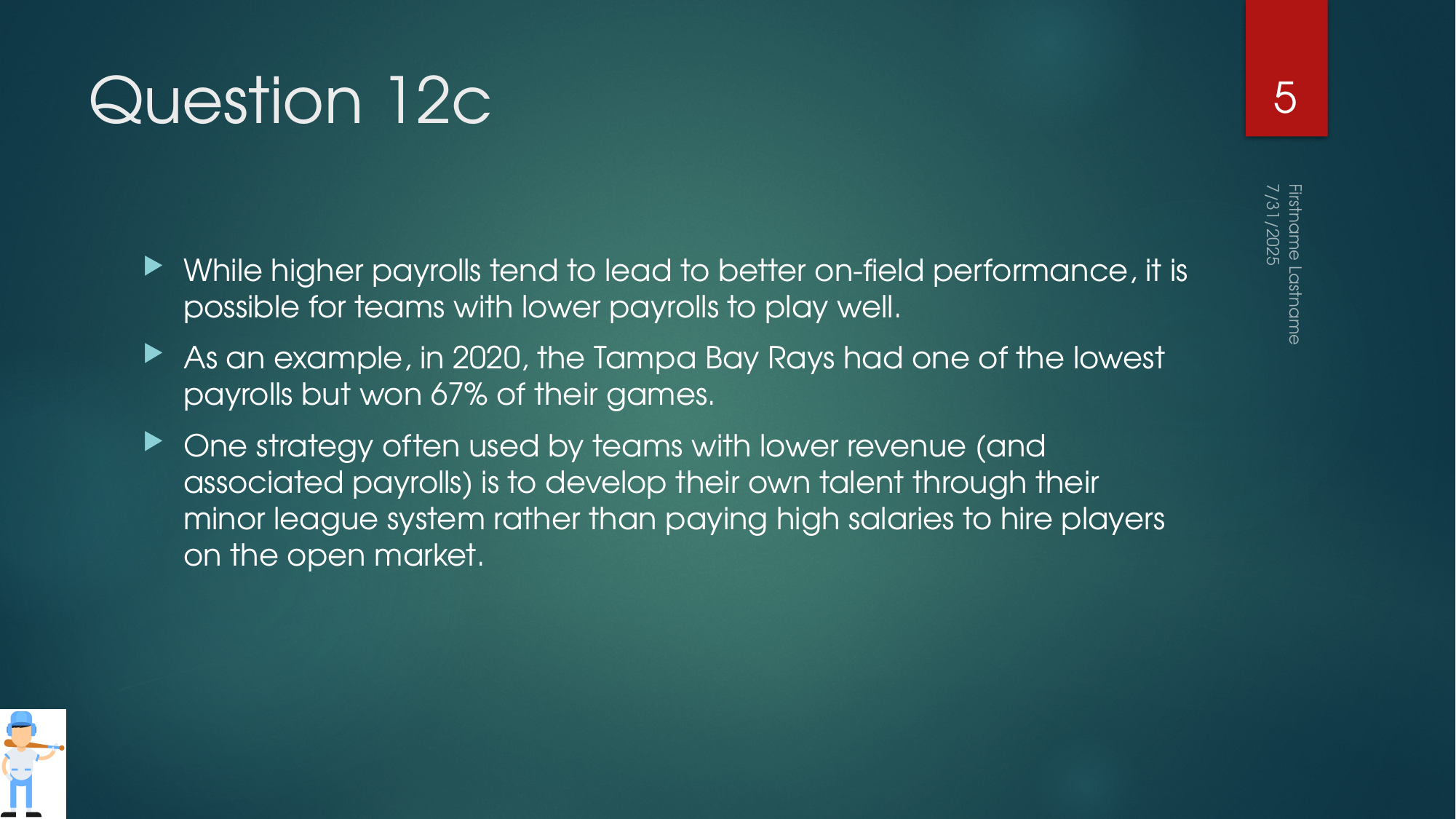

5
# Question 12c
7/31/2025
While higher payrolls tend to lead to better on-field performance, it is possible for teams with lower payrolls to play well.
As an example, in 2020, the Tampa Bay Rays had one of the lowest payrolls but won 67% of their games.
One strategy often used by teams with lower revenue (and associated payrolls) is to develop their own talent through their minor league system rather than paying high salaries to hire players on the open market.
Firstname Lastname